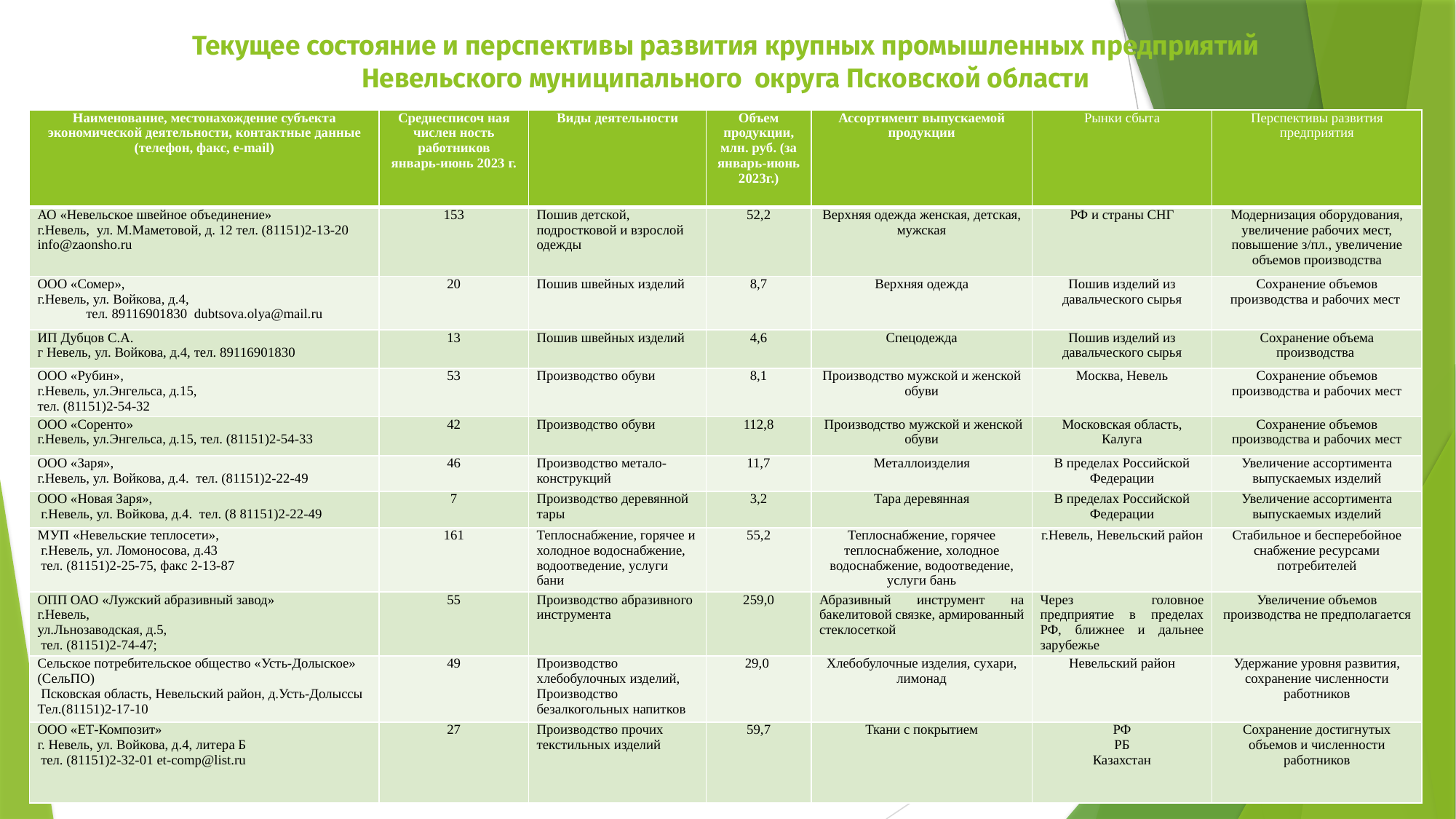

# Текущее состояние и перспективы развития крупных промышленных предприятий Невельского муниципального  округа Псковской области
| Наименование, местонахождение субъекта экономической деятельности, контактные данные (телефон, факс, e-mail) | Среднесписоч ная числен ность работников январь-июнь 2023 г. | Виды деятельности | Объем продукции, млн. руб. (за январь-июнь 2023г.) | Ассортимент выпускаемой продукции | Рынки сбыта | Перспективы развития предприятия |
| --- | --- | --- | --- | --- | --- | --- |
| АО «Невельское швейное объединение» г.Невель, ул. М.Маметовой, д. 12 тел. (81151)2-13-20 info@zаonshо.ru | 153 | Пошив детской, подростковой и взрослой одежды | 52,2 | Верхняя одежда женская, детская, мужская | РФ и страны СНГ | Модернизация оборудования, увеличение рабочих мест, повышение з/пл., увеличение объемов производства |
| ООО «Сомер», г.Невель, ул. Войкова, д.4, тел. 89116901830 dubtsova.olya@mail.ru | 20 | Пошив швейных изделий | 8,7 | Верхняя одежда | Пошив изделий из давальческого сырья | Сохранение объемов производства и рабочих мест |
| ИП Дубцов С.А. г Невель, ул. Войкова, д.4, тел. 89116901830 | 13 | Пошив швейных изделий | 4,6 | Спецодежда | Пошив изделий из давальческого сырья | Сохранение объема производства |
| ООО «Рубин», г.Невель, ул.Энгельса, д.15, тел. (81151)2-54-32 | 53 | Производство обуви | 8,1 | Производство мужской и женской обуви | Москва, Невель | Сохранение объемов производства и рабочих мест |
| ООО «Соренто» г.Невель, ул.Энгельса, д.15, тел. (81151)2-54-33 | 42 | Производство обуви | 112,8 | Производство мужской и женской обуви | Московская область, Калуга | Сохранение объемов производства и рабочих мест |
| ООО «Заря», г.Невель, ул. Войкова, д.4. тел. (81151)2-22-49 | 46 | Производство метало-конструкций | 11,7 | Металлоизделия | В пределах Российской Федерации | Увеличение ассортимента выпускаемых изделий |
| ООО «Новая Заря», г.Невель, ул. Войкова, д.4. тел. (8 81151)2-22-49 | 7 | Производство деревянной тары | 3,2 | Тара деревянная | В пределах Российской Федерации | Увеличение ассортимента выпускаемых изделий |
| МУП «Невельские теплосети», г.Невель, ул. Ломоносова, д.43 тел. (81151)2-25-75, факс 2-13-87 | 161 | Теплоснабжение, горячее и холодное водоснабжение, водоотведение, услуги бани | 55,2 | Теплоснабжение, горячее теплоснабжение, холодное водоснабжение, водоотведение, услуги бань | г.Невель, Невельский район | Стабильное и бесперебойное снабжение ресурсами потребителей |
| ОПП ОАО «Лужский абразивный завод» г.Невель, ул.Льнозаводская, д.5, тел. (81151)2-74-47; | 55 | Производство абразивного инструмента | 259,0 | Абразивный инструмент на бакелитовой связке, армированный стеклосеткой | Через головное предприятие в пределах РФ, ближнее и дальнее зарубежье | Увеличение объемов производства не предполагается |
| Сельское потребительское общество «Усть-Долыское» (СельПО) Псковская область, Невельский район, д.Усть-Долыссы Тел.(81151)2-17-10 | 49 | Производство хлебобулочных изделий, Производство безалкогольных напитков | 29,0 | Хлебобулочные изделия, сухари, лимонад | Невельский район | Удержание уровня развития, сохранение численности работников |
| ООО «ЕТ-Композит» г. Невель, ул. Войкова, д.4, литера Б тел. (81151)2-32-01 et-comp@list.ru | 27 | Производство прочих текстильных изделий | 59,7 | Ткани с покрытием | РФ РБ Казахстан | Сохранение достигнутых объемов и численности работников |